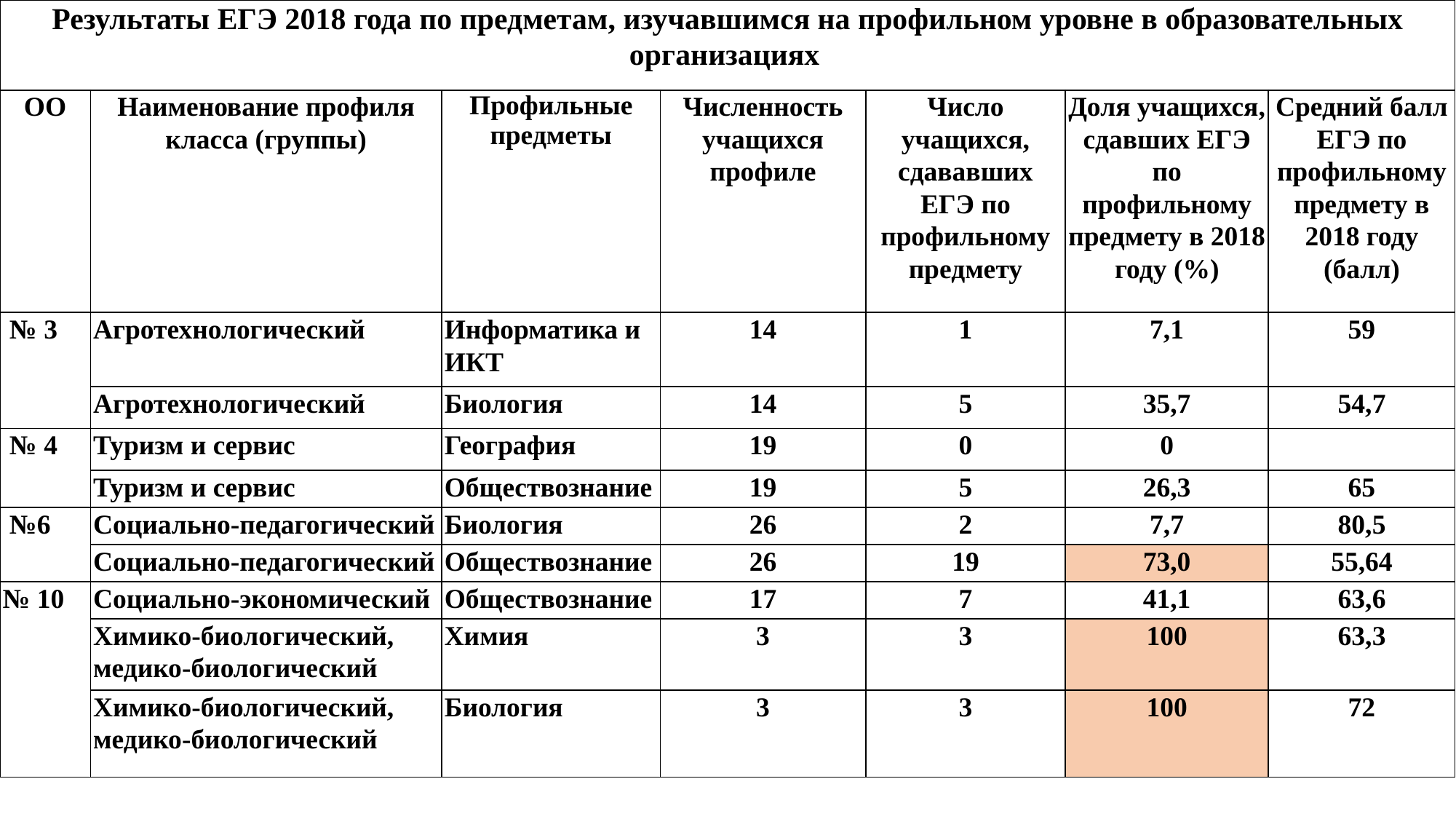

| Результаты ЕГЭ 2018 года по предметам, изучавшимся на профильном уровне в образовательных организациях |  |  |  |  |  |  |
| --- | --- | --- | --- | --- | --- | --- |
| ОО | Наименование профиля класса (группы) | Профильные предметы | Численность учащихся профиле | Число учащихся, сдававших ЕГЭ по профильному предмету | Доля учащихся, сдавших ЕГЭ по профильному предмету в 2018 году (%) | Средний балл ЕГЭ по профильному предмету в 2018 году (балл) |
| № 3 | Агротехнологический | Информатика и ИКТ | 14 | 1 | 7,1 | 59 |
|  | Агротехнологический | Биология | 14 | 5 | 35,7 | 54,7 |
| № 4 | Туризм и сервис | География | 19 | 0 | 0 |  |
|  | Туризм и сервис | Обществознание | 19 | 5 | 26,3 | 65 |
| №6 | Социально-педагогический | Биология | 26 | 2 | 7,7 | 80,5 |
|  | Социально-педагогический | Обществознание | 26 | 19 | 73,0 | 55,64 |
| № 10 | Социально-экономический | Обществознание | 17 | 7 | 41,1 | 63,6 |
|  | Химико-биологический, медико-биологический | Химия | 3 | 3 | 100 | 63,3 |
|  | Химико-биологический, медико-биологический | Биология | 3 | 3 | 100 | 72 |